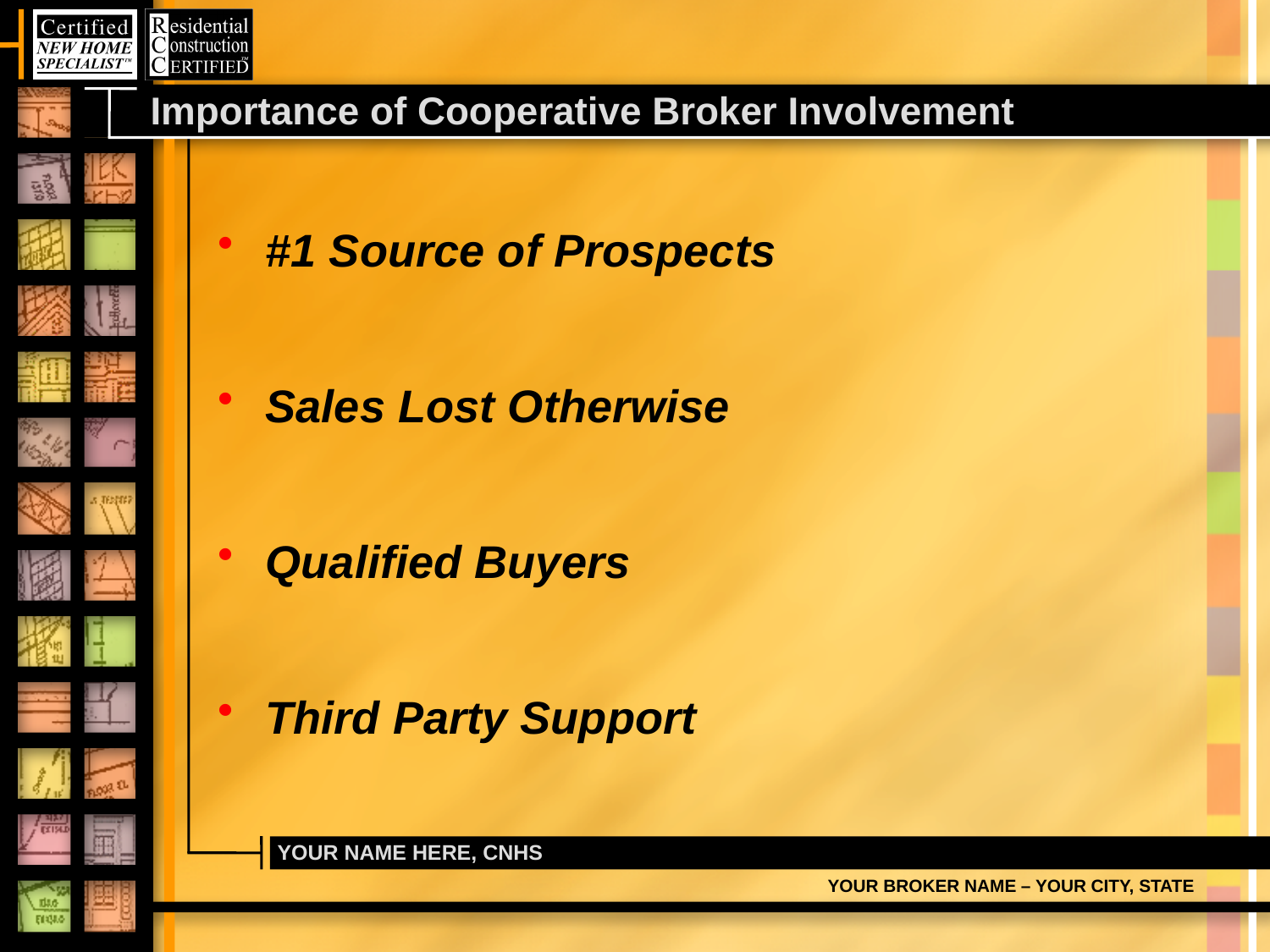

# Importance of Cooperative Broker Involvement
#1 Source of Prospects

Sales Lost Otherwise

Qualified Buyers

Third Party Support
YOUR NAME HERE, CNHS